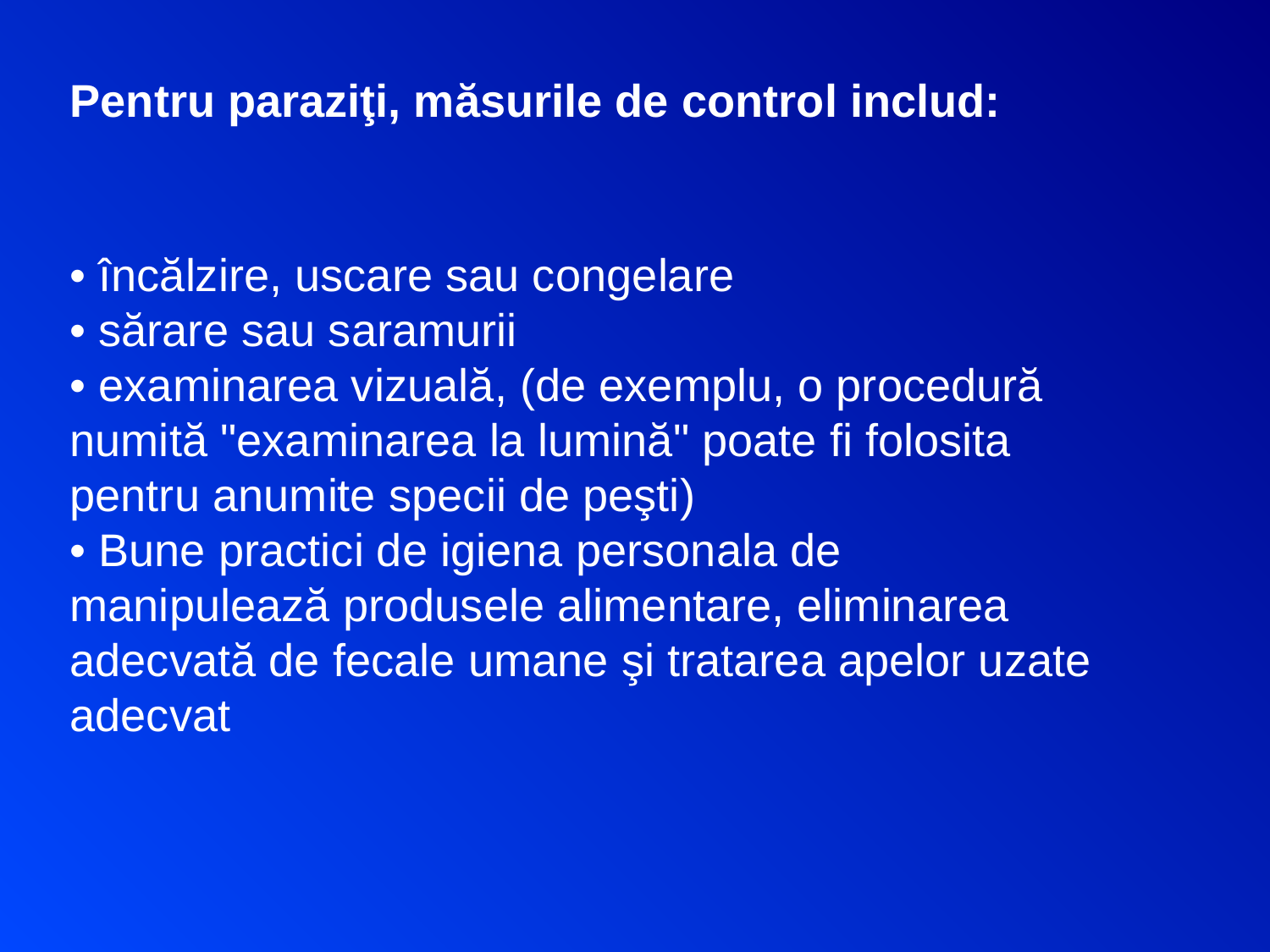

Pentru paraziţi, măsurile de control includ:
• încălzire, uscare sau congelare
• sărare sau saramurii
• examinarea vizuală, (de exemplu, o procedură numită "examinarea la lumină" poate fi folosita pentru anumite specii de peşti)
• Bune practici de igiena personala de manipulează produsele alimentare, eliminarea adecvată de fecale umane şi tratarea apelor uzate adecvat